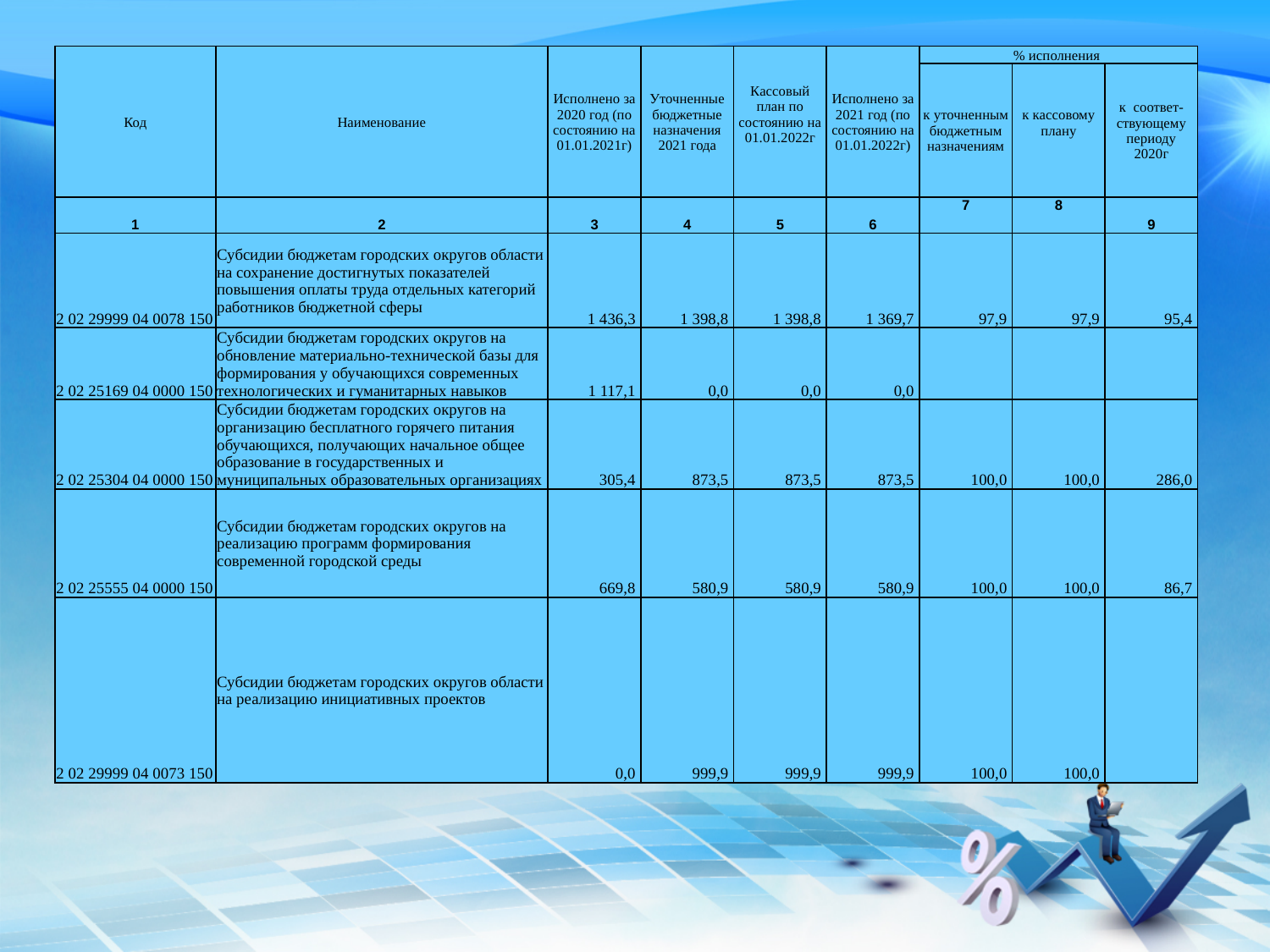

| Код | Наименование | Исполнено за 2020 год (по состоянию на 01.01.2021г) | Уточненные бюджетные назначения 2021 года | Кассовый план по состоянию на 01.01.2022г | Исполнено за 2021 год (по состоянию на 01.01.2022г) | % исполнения |  |  |
| --- | --- | --- | --- | --- | --- | --- | --- | --- |
|  |  |  |  |  |  | к уточненным бюджетным назначениям | к кассовому плану | к соответ-ствующему периоду 2020г |
| 1 | 2 | 3 | 4 | 5 | 6 | 7 | 8 | 9 |
| 2 02 29999 04 0078 150 | Субсидии бюджетам городских округов области на сохранение достигнутых показателей повышения оплаты труда отдельных категорий работников бюджетной сферы | 1 436,3 | 1 398,8 | 1 398,8 | 1 369,7 | 97,9 | 97,9 | 95,4 |
| 2 02 25169 04 0000 150 | Субсидии бюджетам городских округов на обновление материально-технической базы для формирования у обучающихся современных технологических и гуманитарных навыков | 1 117,1 | 0,0 | 0,0 | 0,0 |  |  |  |
| 2 02 25304 04 0000 150 | Субсидии бюджетам городских округов на организацию бесплатного горячего питания обучающихся, получающих начальное общее образование в государственных и муниципальных образовательных организациях | 305,4 | 873,5 | 873,5 | 873,5 | 100,0 | 100,0 | 286,0 |
| 2 02 25555 04 0000 150 | Субсидии бюджетам городских округов на реализацию программ формирования современной городской среды | 669,8 | 580,9 | 580,9 | 580,9 | 100,0 | 100,0 | 86,7 |
| 2 02 29999 04 0073 150 | Субсидии бюджетам городских округов области на реализацию инициативных проектов | 0,0 | 999,9 | 999,9 | 999,9 | 100,0 | 100,0 |  |